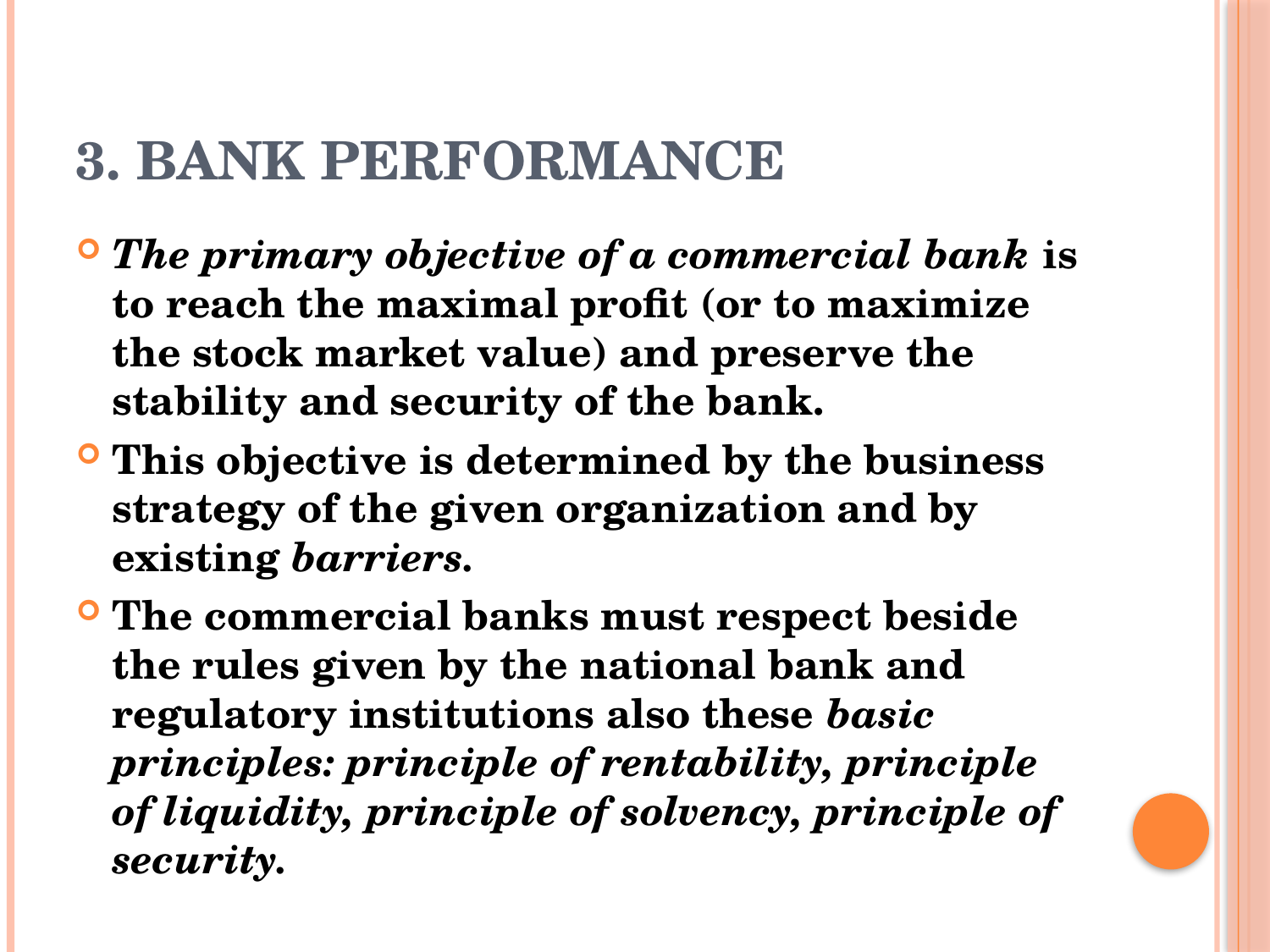

# 3. Bank performance
The primary objective of a commercial bank is to reach the maximal profit (or to maximize the stock market value) and preserve the stability and security of the bank.
This objective is determined by the business strategy of the given organization and by existing barriers.
The commercial banks must respect beside the rules given by the national bank and regulatory institutions also these basic principles: principle of rentability, principle of liquidity, principle of solvency, principle of security.